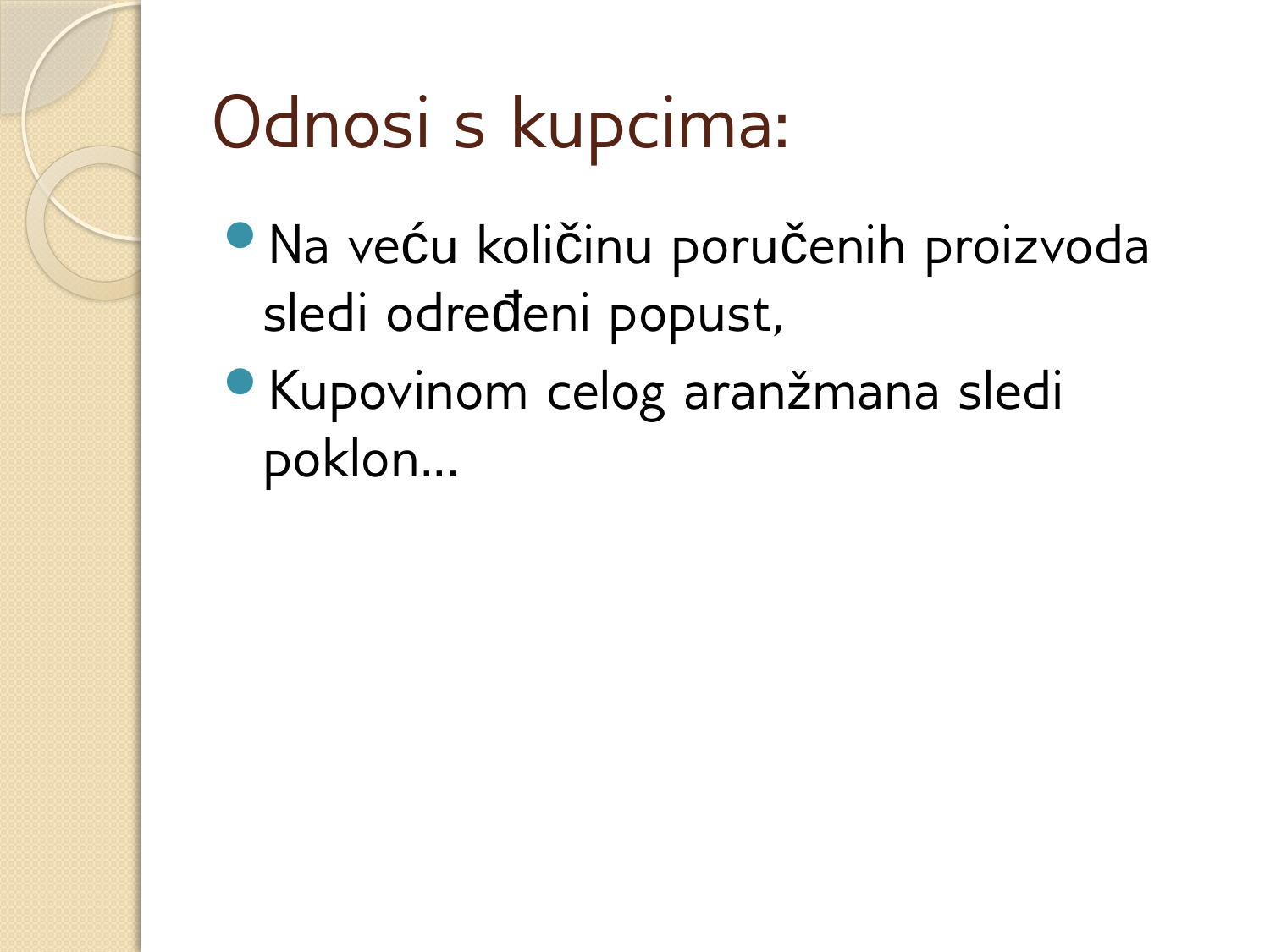

# Odnosi s kupcima:
Na veću količinu poručenih proizvoda sledi određeni popust,
Kupovinom celog aranžmana sledi poklon...